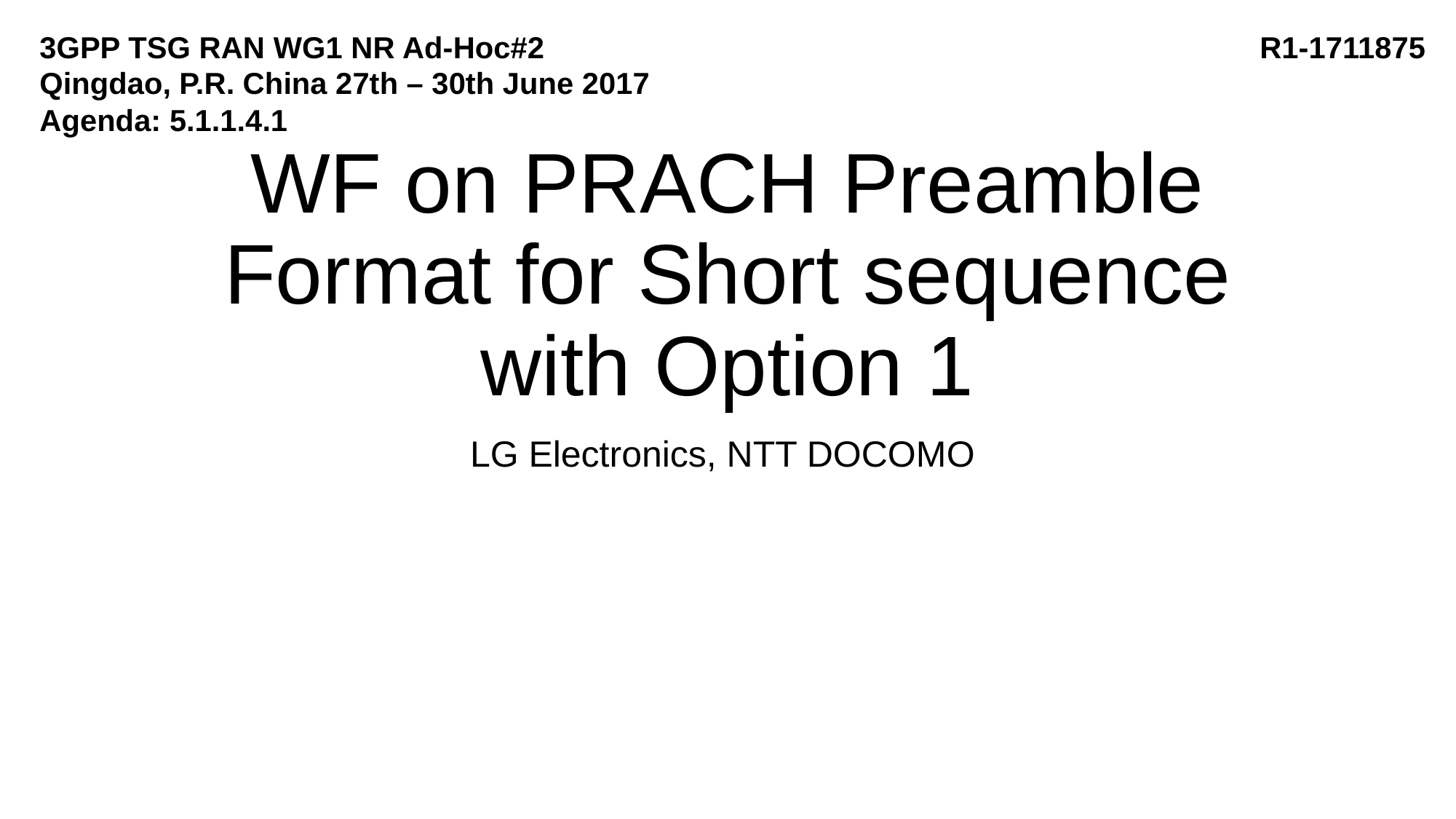

3GPP TSG RAN WG1 NR Ad-Hoc#2
Qingdao, P.R. China 27th – 30th June 2017
Agenda: 5.1.1.4.1
R1-1711875
# WF on PRACH Preamble Format for Short sequence with Option 1
LG Electronics, NTT DOCOMO